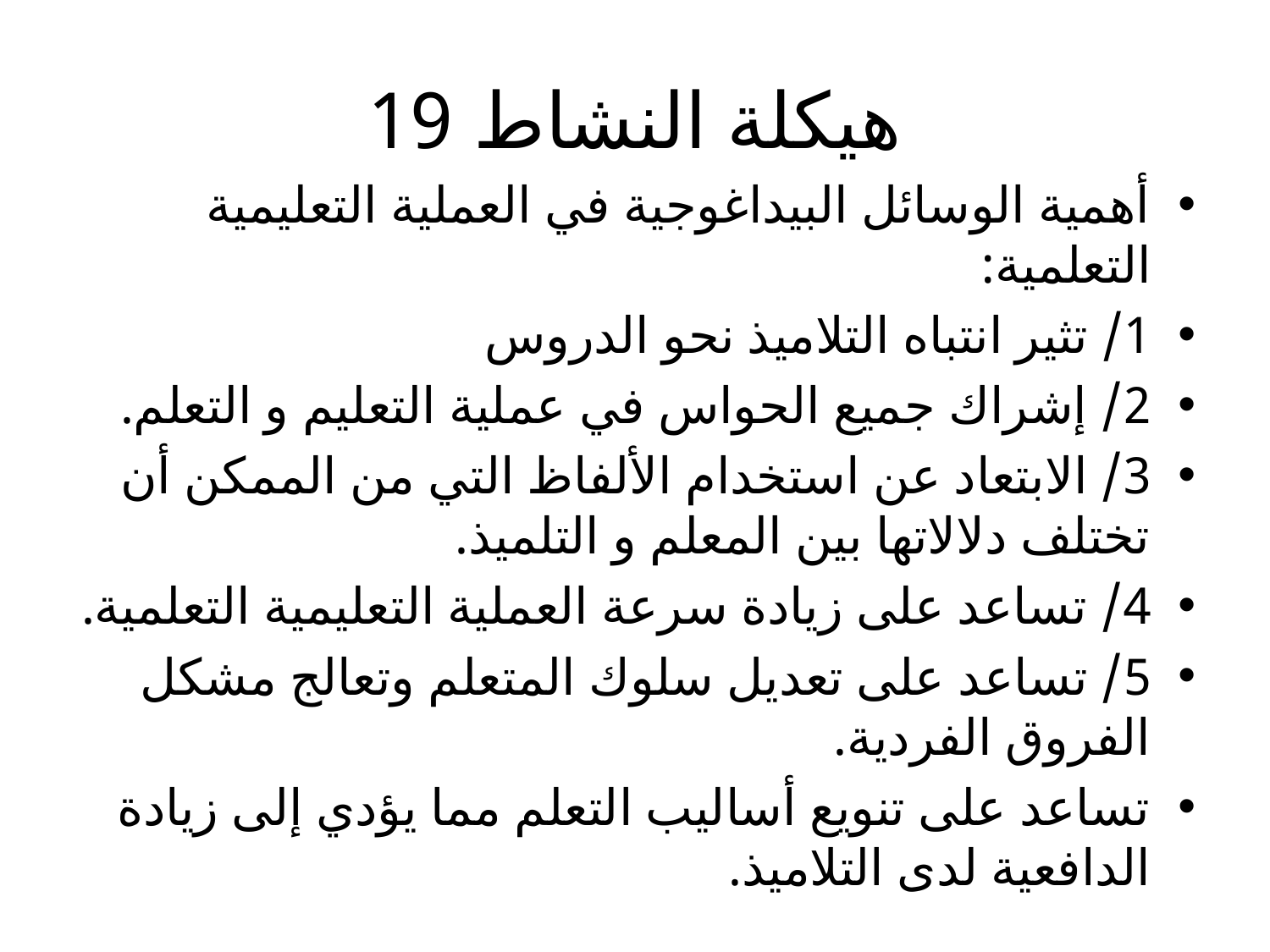

# هيكلة النشاط 19
أهمية الوسائل البيداغوجية في العملية التعليمية التعلمية:
1/ تثير انتباه التلاميذ نحو الدروس
2/ إشراك جميع الحواس في عملية التعليم و التعلم.
3/ الابتعاد عن استخدام الألفاظ التي من الممكن أن تختلف دلالاتها بين المعلم و التلميذ.
4/ تساعد على زيادة سرعة العملية التعليمية التعلمية.
5/ تساعد على تعديل سلوك المتعلم وتعالج مشكل الفروق الفردية.
تساعد على تنويع أساليب التعلم مما يؤدي إلى زيادة الدافعية لدى التلاميذ.